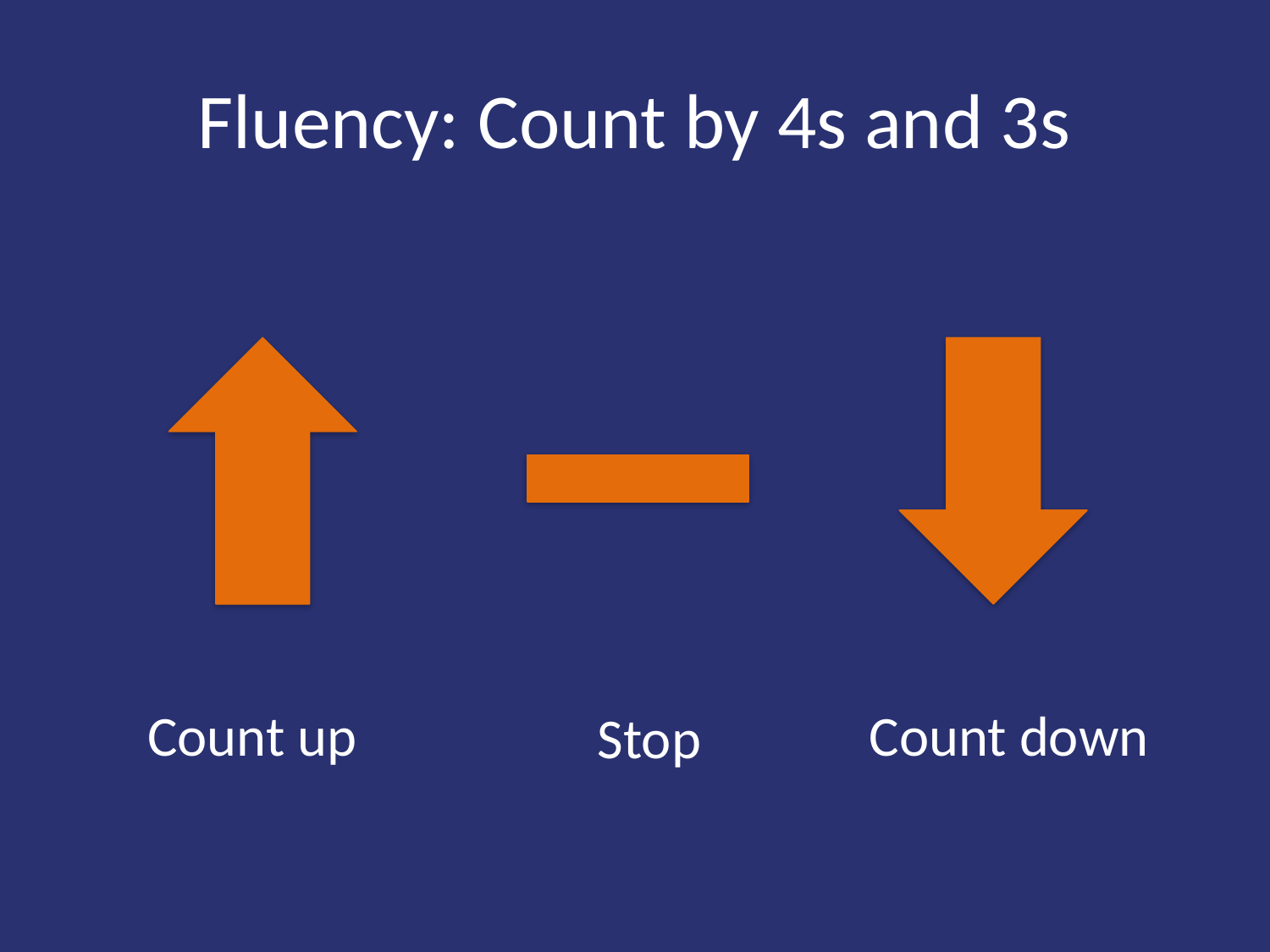

# Fluency: Count by 4s and 3s

Count up
Count down
Stop